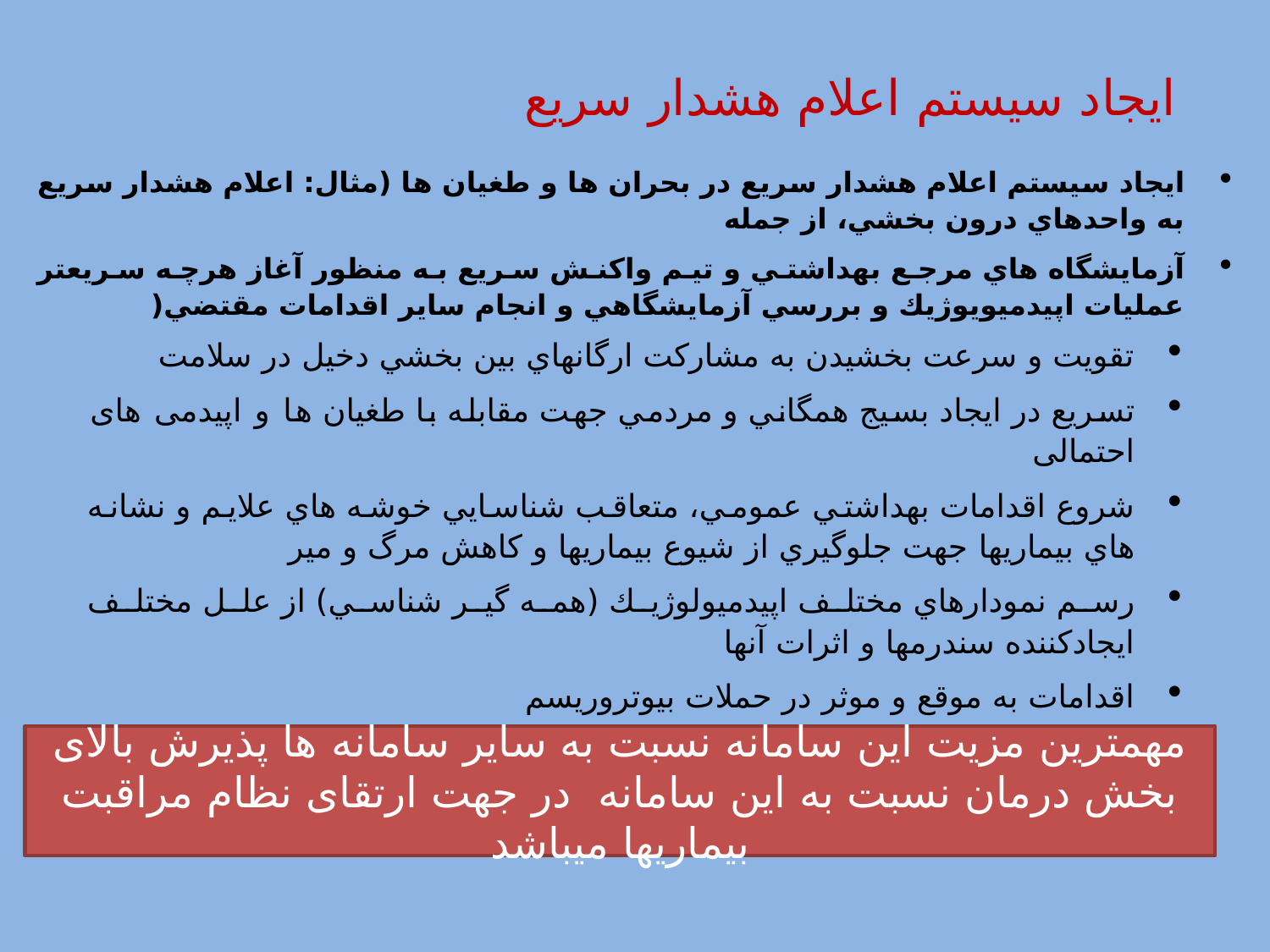

ایجاد سیستم اعلام هشدار سریع
ايجاد سيستم اعلام هشدار سريع در بحران ها و طغيان ها (مثال: اعلام هشدار سريع به واحدهاي درون بخشي، از جمله
آزمايشگاه هاي مرجع بهداشتي و تيم واكنش سريع به منظور آغاز هرچه سريعتر عمليات اپيدميویوژيك و بررسي آزمايشگاهي و انجام ساير اقدامات مقتضي(
تقويت و سرعت بخشيدن به مشاركت ارگانهاي بين بخشي دخيل در سلامت
تسريع در ايجاد بسيج همگاني و مردمي جهت مقابله با طغيان ها و اپیدمی های احتمالی
شروع اقدامات بهداشتي عمومي، متعاقب شناسايي خوشه هاي علايم و نشانه هاي بیماریها جهت جلوگيري از شيوع بیماریها و كاهش مرگ و مير
رسم نمودارهاي مختلف اپيدميولوژيك (همه گير شناسي) از علل مختلف ايجادكننده سندرمها و اثرات آنها
اقدامات به موقع و موثر در حملات بيوتروريسم
مراقبت از علائم اوليه و بهبود در روند بيماريها و ...
مهمترین مزیت این سامانه نسبت به سایر سامانه ها پذیرش بالای بخش درمان نسبت به این سامانه  در جهت ارتقای نظام مراقبت بیماریها میباشد